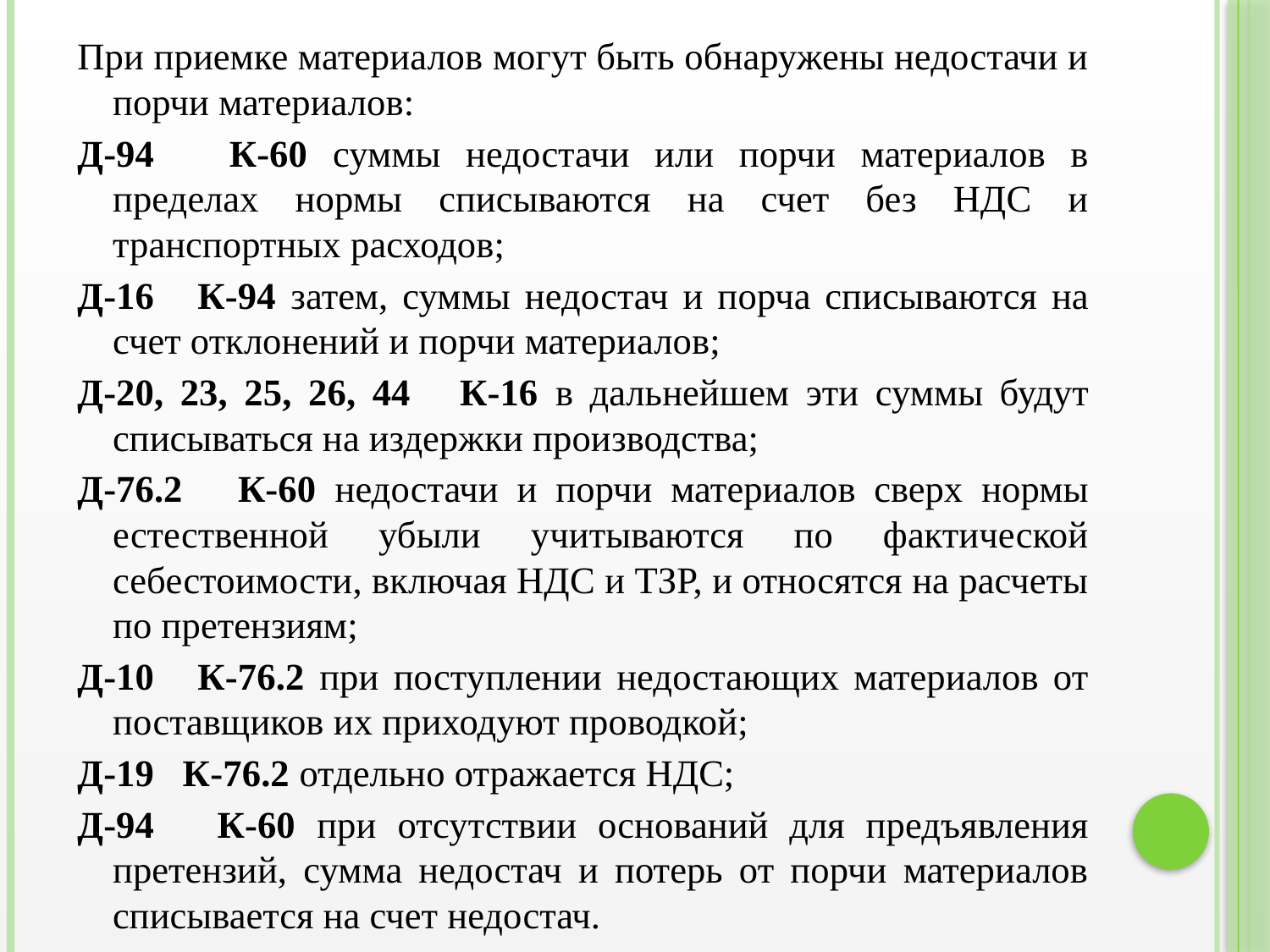

При приемке материалов могут быть обнаружены недостачи и порчи материалов:
Д-94   К-60 суммы недостачи или порчи материалов в пределах нормы списываются на счет без НДС и транспортных расходов;
Д-16   К-94 затем, суммы недостач и порча списываются на счет отклонений и порчи материалов;
Д-20, 23, 25, 26, 44   К-16 в дальнейшем эти суммы будут списываться на издержки производства;
Д-76.2   К-60 недостачи и порчи материалов сверх нормы естественной убыли учитываются по фактической себестоимости, включая НДС и ТЗР, и относятся на расчеты по претензиям;
Д-10   К-76.2 при поступлении недостающих материалов от поставщиков их приходуют проводкой;
Д-19   К-76.2 отдельно отражается НДС;
Д-94   К-60 при отсутствии оснований для предъявления претензий, сумма недостач и потерь от порчи материалов списывается на счет недостач.